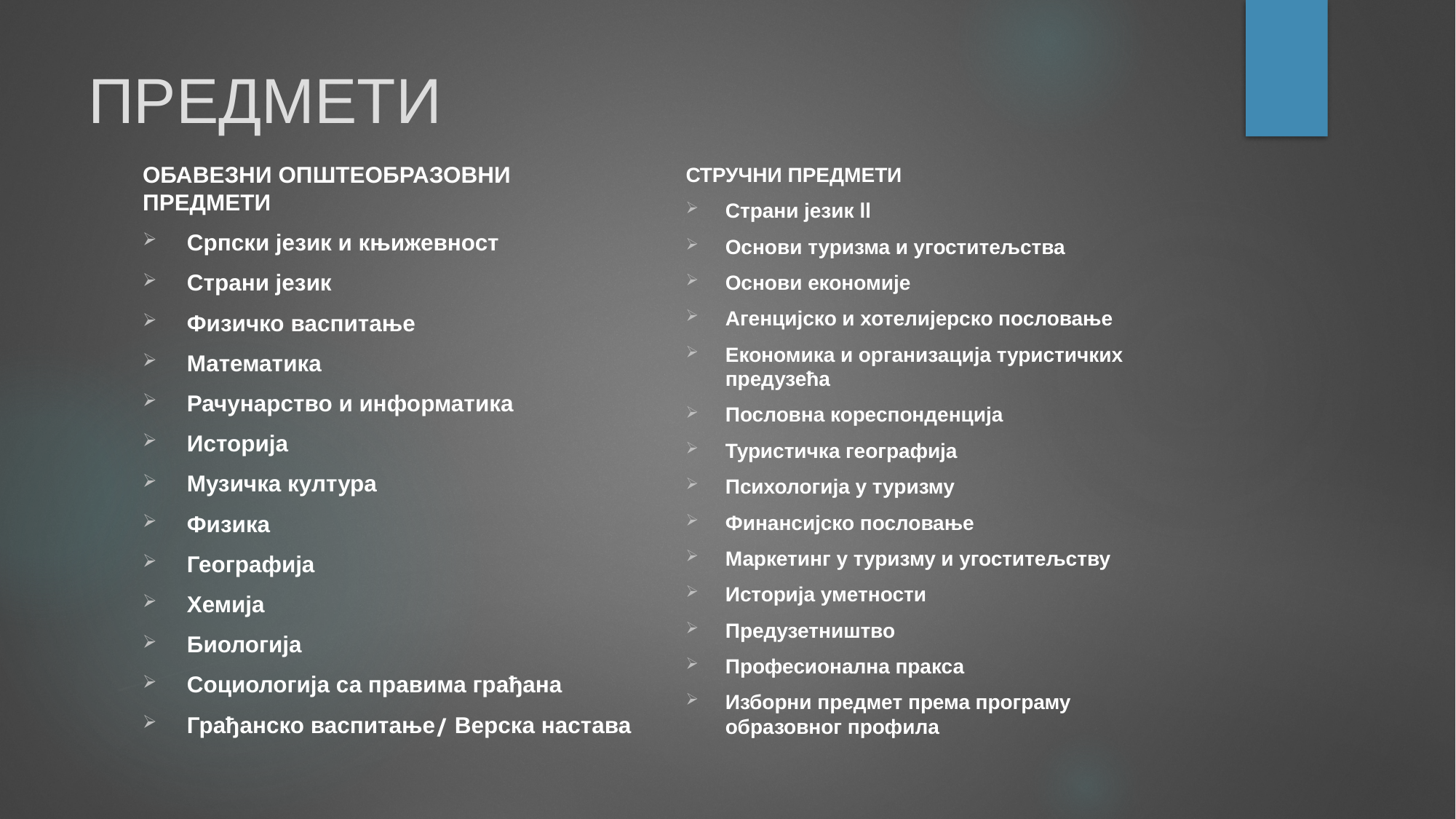

# ПРЕДМЕТИ
ОБАВЕЗНИ ОПШТЕОБРАЗОВНИ ПРЕДМЕТИ
Српски језик и књижевност
Страни језик
Физичко васпитање
Математика
Рачунарство и информатика
Историја
Музичка култура
Физика
Географија
Хемија
Биологија
Социологија са правима грађана
Грађанско васпитање/ Верска настава

СТРУЧНИ ПРЕДМЕТИ
Страни језик II
Основи туризма и угоститељства
Основи економије
Агенцијско и хотелијерско пословање
Економика и организација туристичких предузећа
Пословна кореспонденција
Туристичка географија
Психологија у туризму
Финансијско пословање
Маркетинг у туризму и угоститељству
Историја уметности
Предузетништво
Професионална пракса
Изборни предмет према програму образовног профила